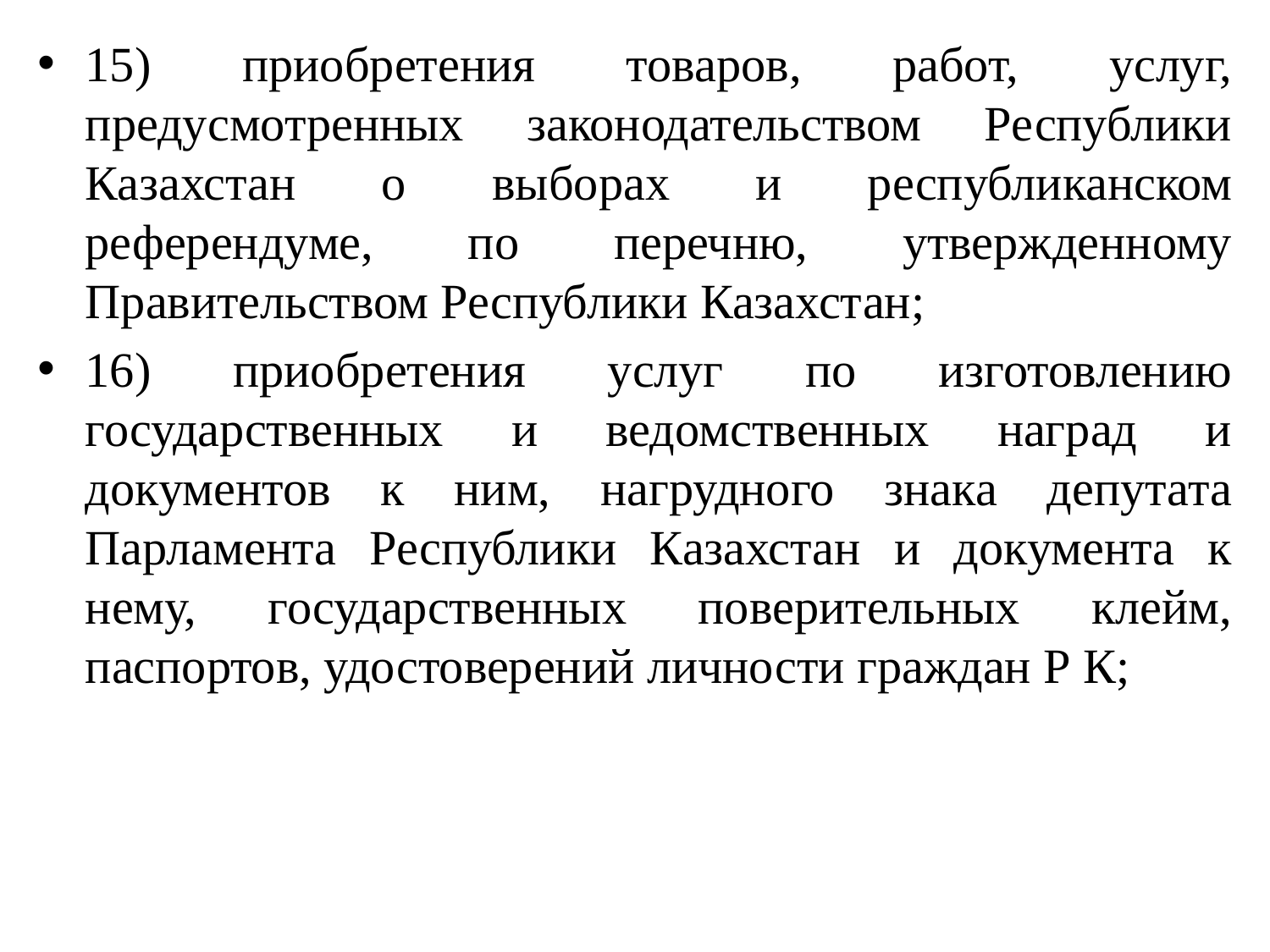

15) приобретения товаров, работ, услуг, предусмотренных законодательством Республики Казахстан о выборах и республиканском референдуме, по перечню, утвержденному Правительством Республики Казахстан;
16) приобретения услуг по изготовлению государственных и ведомственных наград и документов к ним, нагрудного знака депутата Парламента Республики Казахстан и документа к нему, государственных поверительных клейм, паспортов, удостоверений личности граждан Р К;